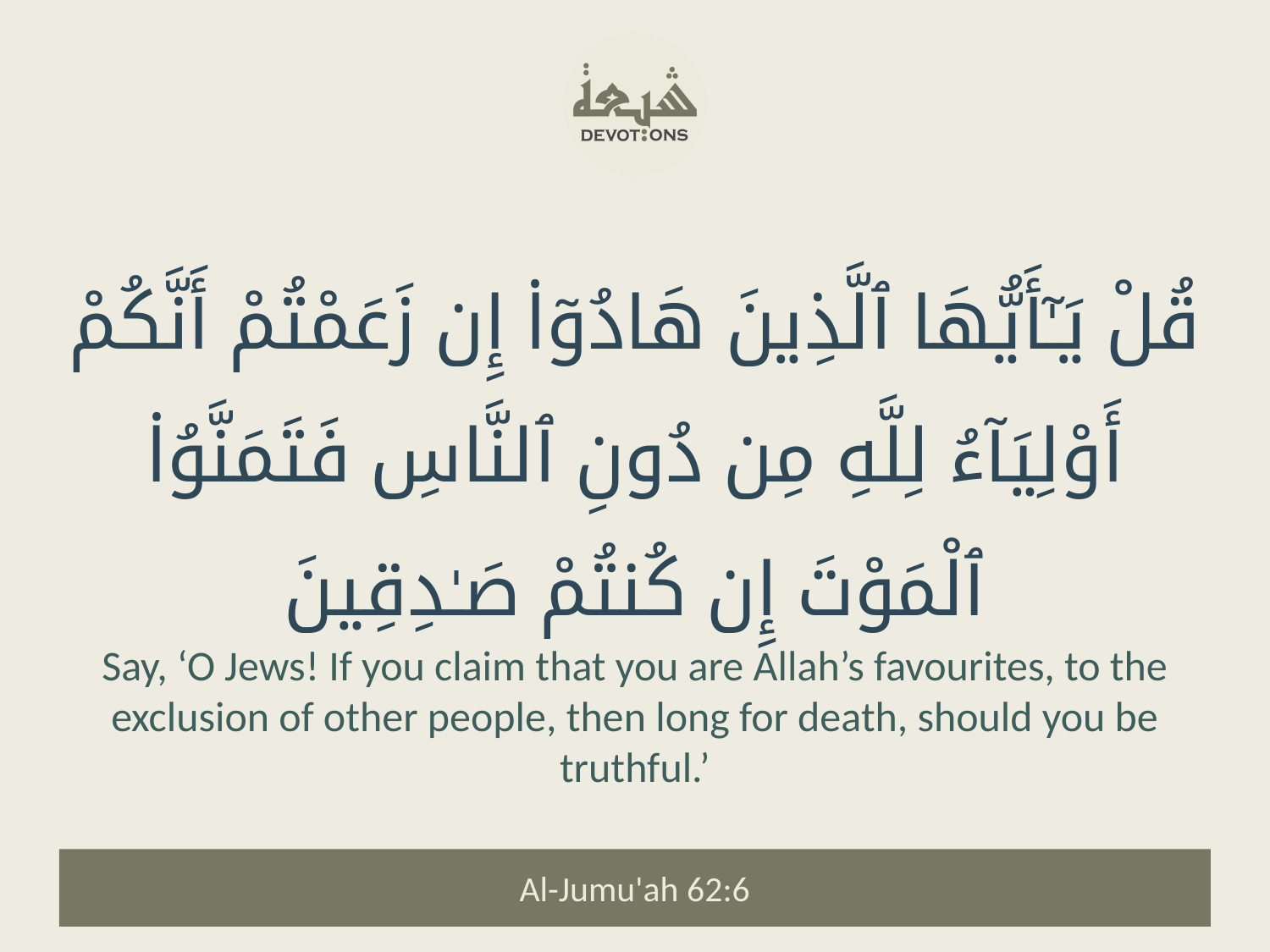

قُلْ يَـٰٓأَيُّهَا ٱلَّذِينَ هَادُوٓا۟ إِن زَعَمْتُمْ أَنَّكُمْ أَوْلِيَآءُ لِلَّهِ مِن دُونِ ٱلنَّاسِ فَتَمَنَّوُا۟ ٱلْمَوْتَ إِن كُنتُمْ صَـٰدِقِينَ
Say, ‘O Jews! If you claim that you are Allah’s favourites, to the exclusion of other people, then long for death, should you be truthful.’
Al-Jumu'ah 62:6